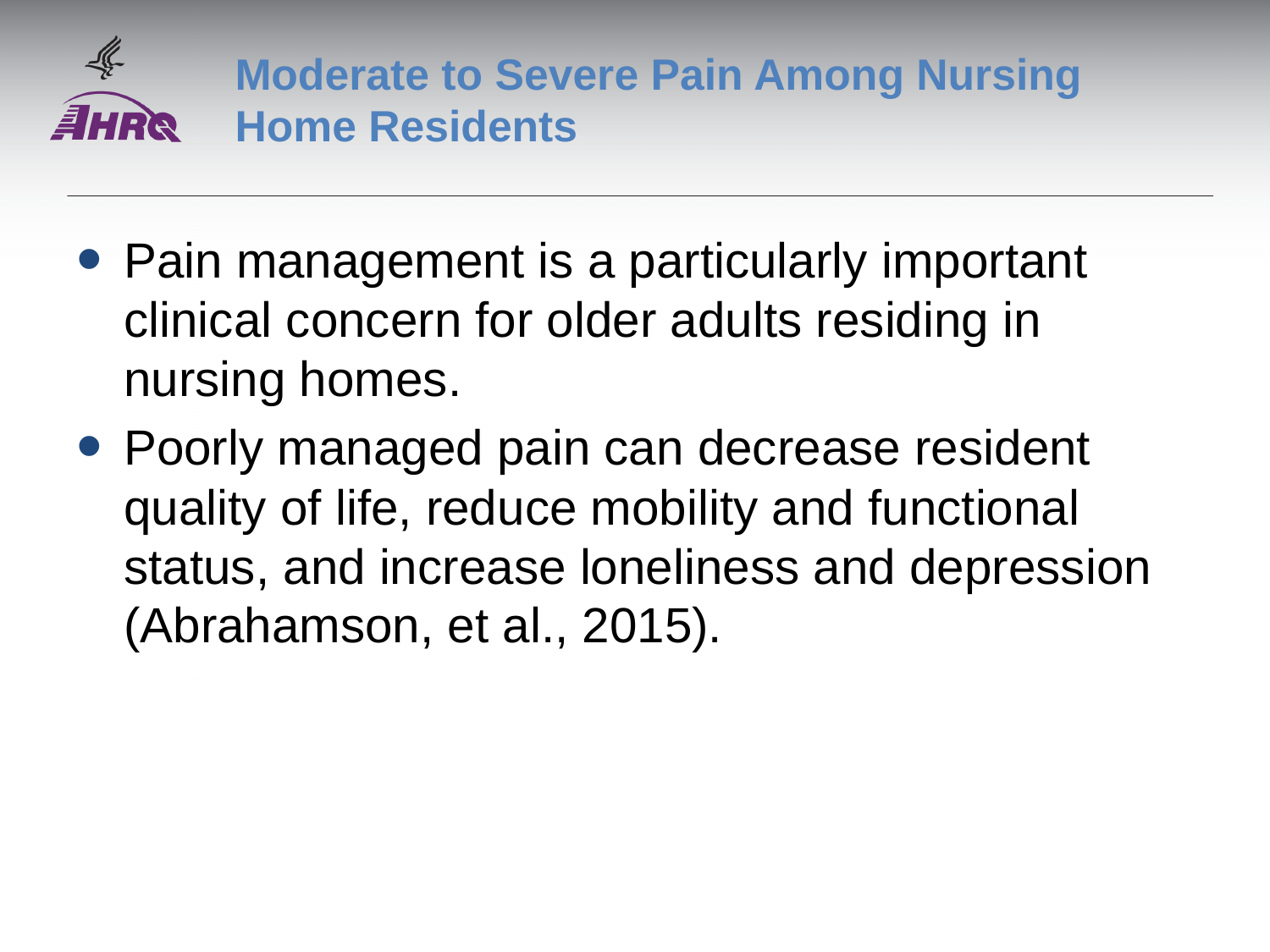

# Moderate to Severe Pain Among Nursing Home Residents
Pain management is a particularly important clinical concern for older adults residing in nursing homes.
Poorly managed pain can decrease resident quality of life, reduce mobility and functional status, and increase loneliness and depression (Abrahamson, et al., 2015).